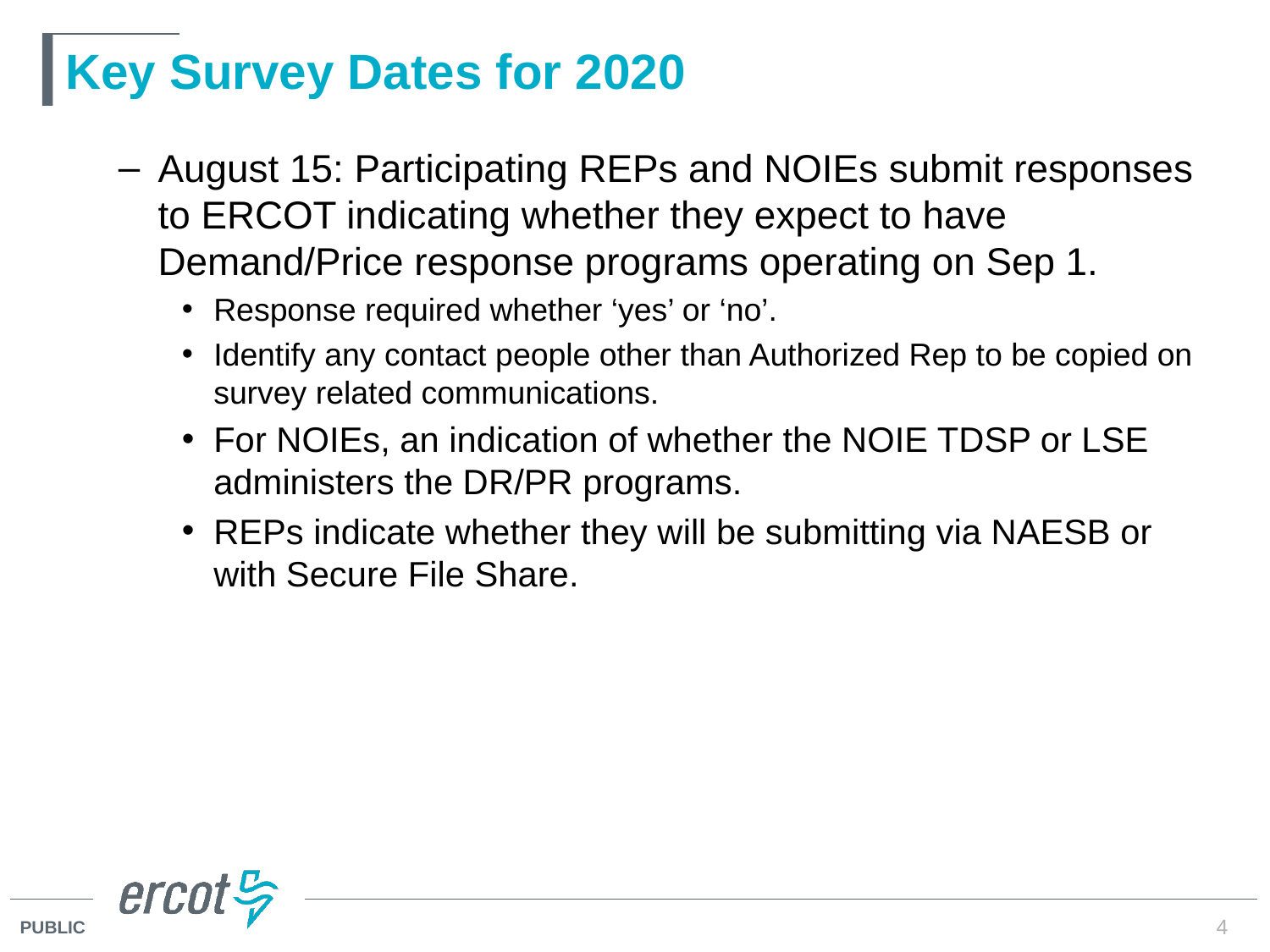

# Key Survey Dates for 2020
August 15: Participating REPs and NOIEs submit responses to ERCOT indicating whether they expect to have Demand/Price response programs operating on Sep 1.
Response required whether ‘yes’ or ‘no’.
Identify any contact people other than Authorized Rep to be copied on survey related communications.
For NOIEs, an indication of whether the NOIE TDSP or LSE administers the DR/PR programs.
REPs indicate whether they will be submitting via NAESB or with Secure File Share.
4